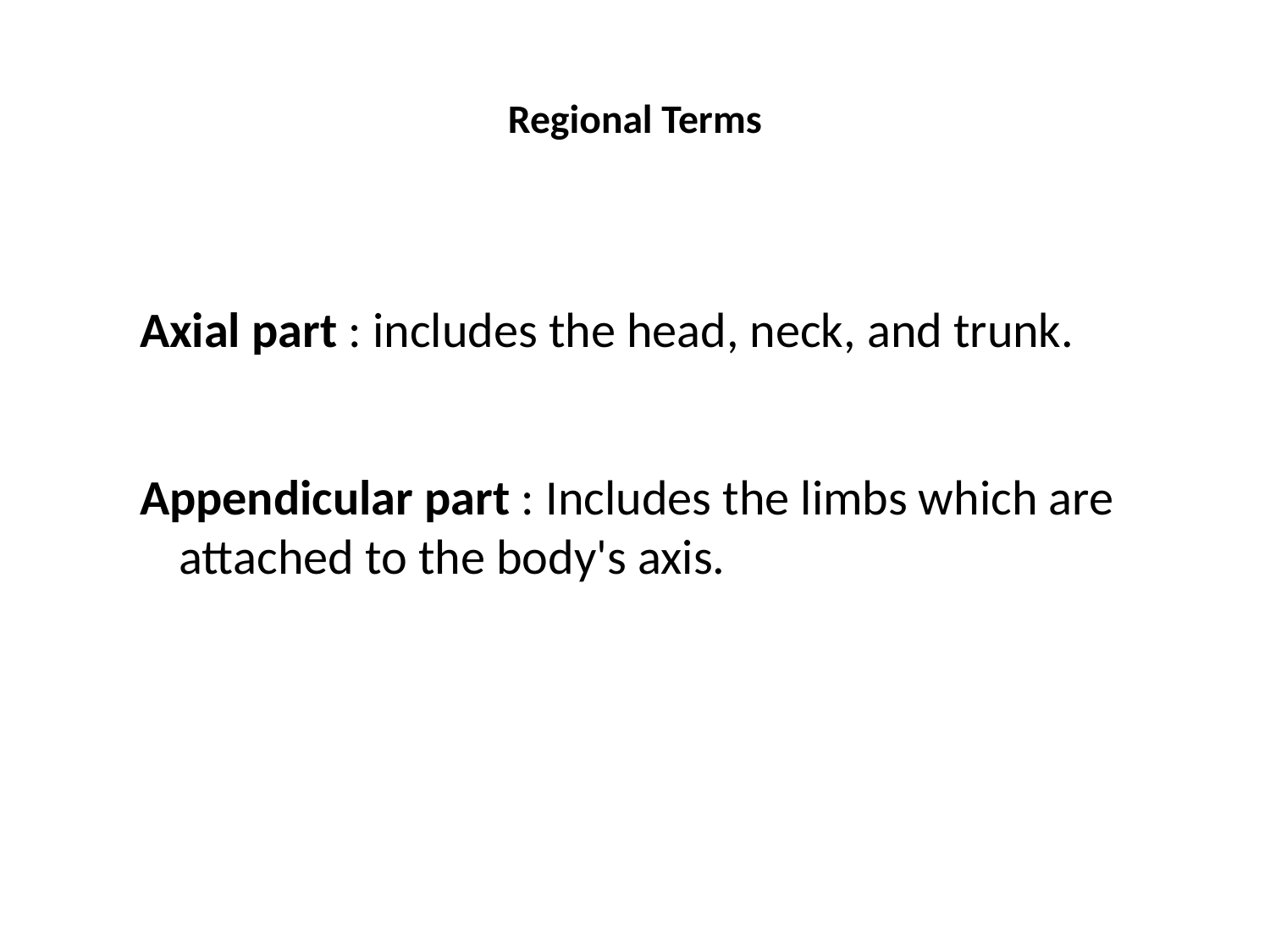

# Regional Terms

Axial part : includes the head, neck, and trunk.

Appendicular part : Includes the limbs which are attached to the body's axis.